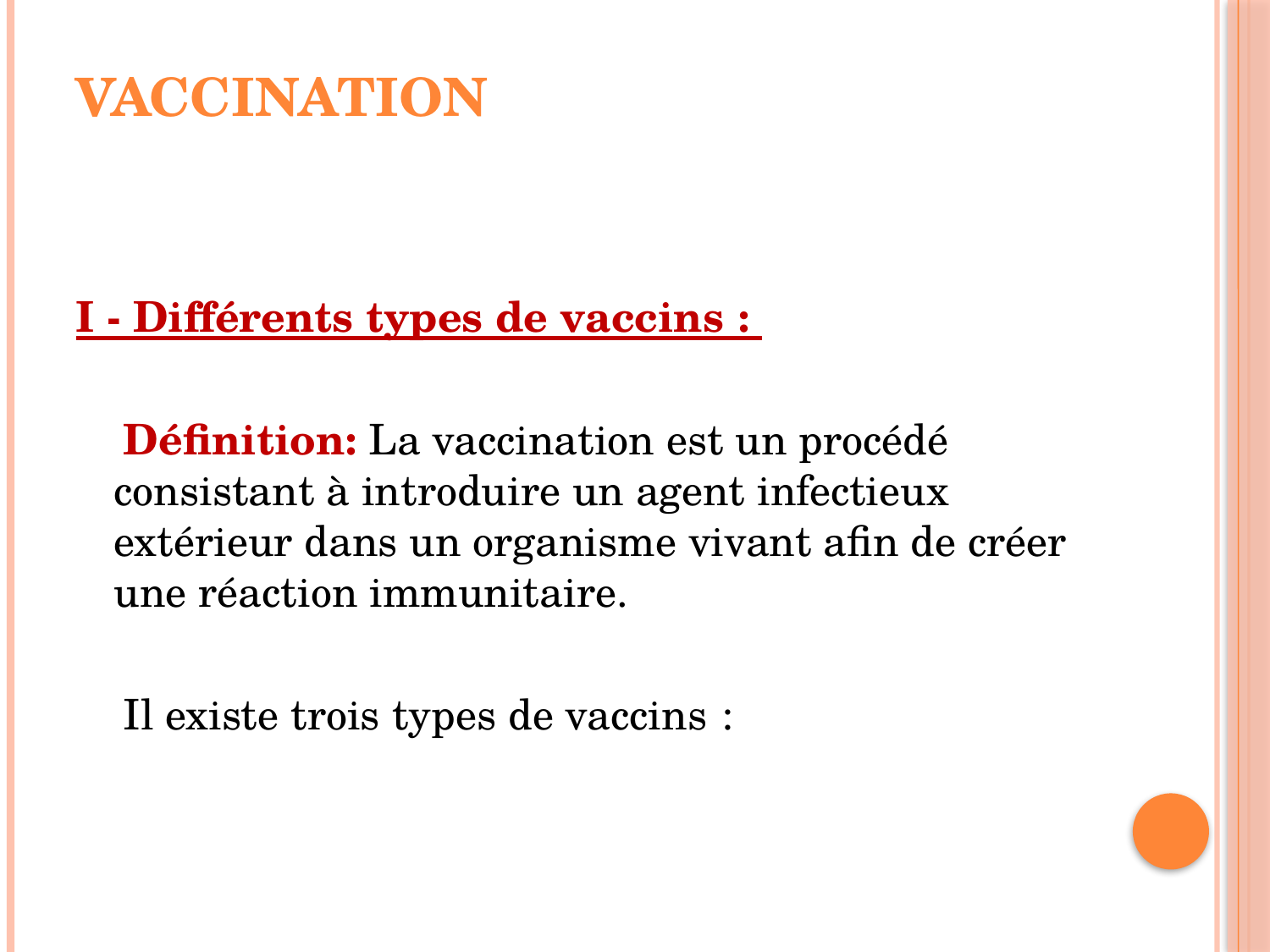

# VACCINATION

I - Différents types de vaccins :

    Définition: La vaccination est un procédé consistant à introduire un agent infectieux extérieur dans un organisme vivant afin de créer une réaction immunitaire.

    Il existe trois types de vaccins :